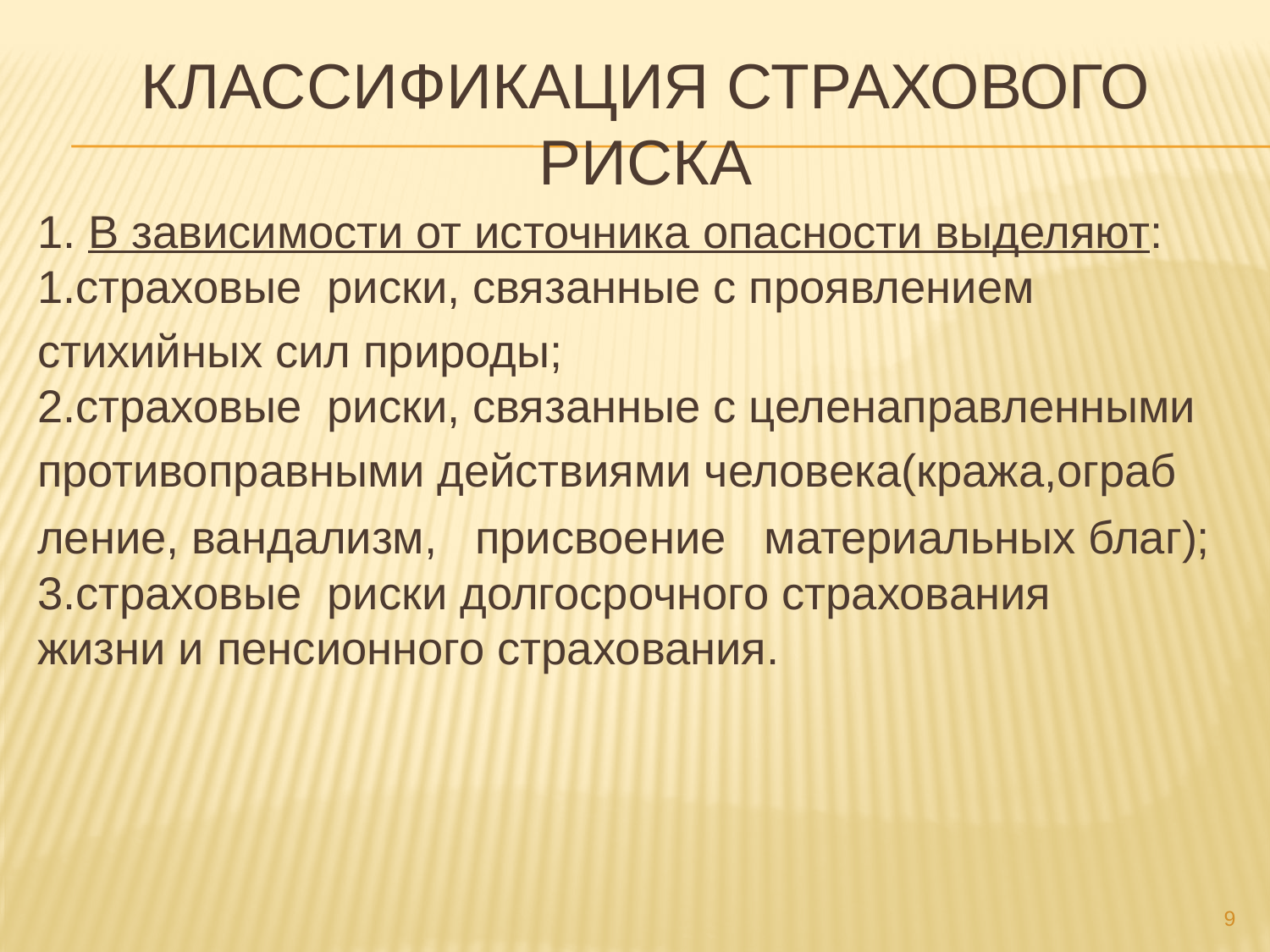

# Классификация Страхового риска
1. В зависимости от источника опасности выделяют:
1.страховые  риски, связанные с проявлением
стихийных сил природы;
2.страховые  риски, связанные с целенаправленными
противоправными действиями человека(кража,ограб
ление, вандализм,   присвоение   материальных благ);
3.страховые  риски долгосрочного страхования  жизни и пенсионного страхования.
9